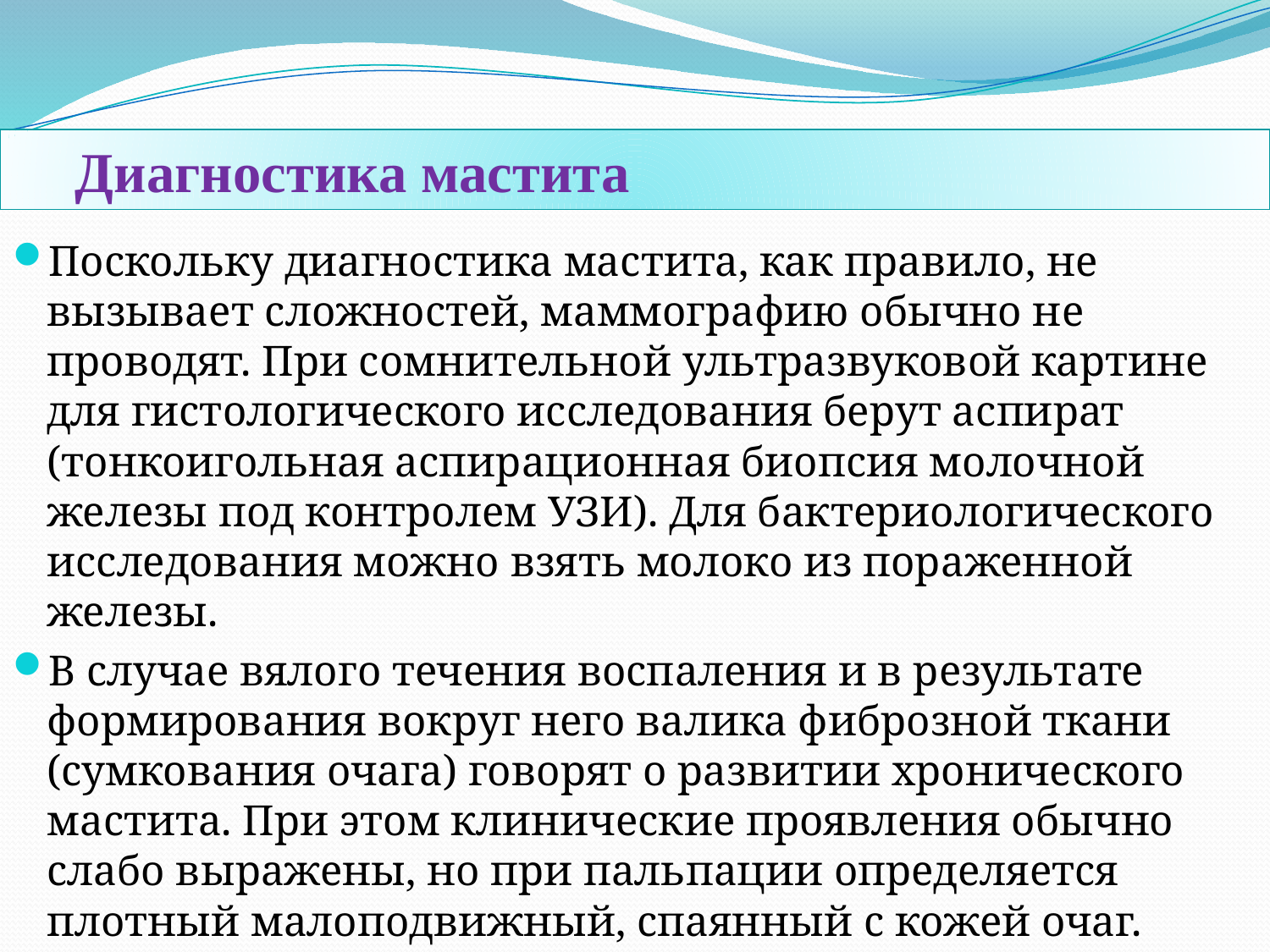

Диагностика мастита
Поскольку диагностика мастита, как правило, не вызывает сложностей, маммографию обычно не проводят. При сомнительной ультразвуковой картине для гистологического исследования берут аспират (тонкоигольная аспирационная биопсия молочной железы под контролем УЗИ). Для бактериологического исследования можно взять молоко из пораженной железы.
В случае вялого течения воспаления и в результате формирования вокруг него валика фиброзной ткани (сумкования очага) говорят о развитии хронического мастита. При этом клинические проявления обычно слабо выражены, но при пальпации определяется плотный малоподвижный, спаянный с кожей очаг.